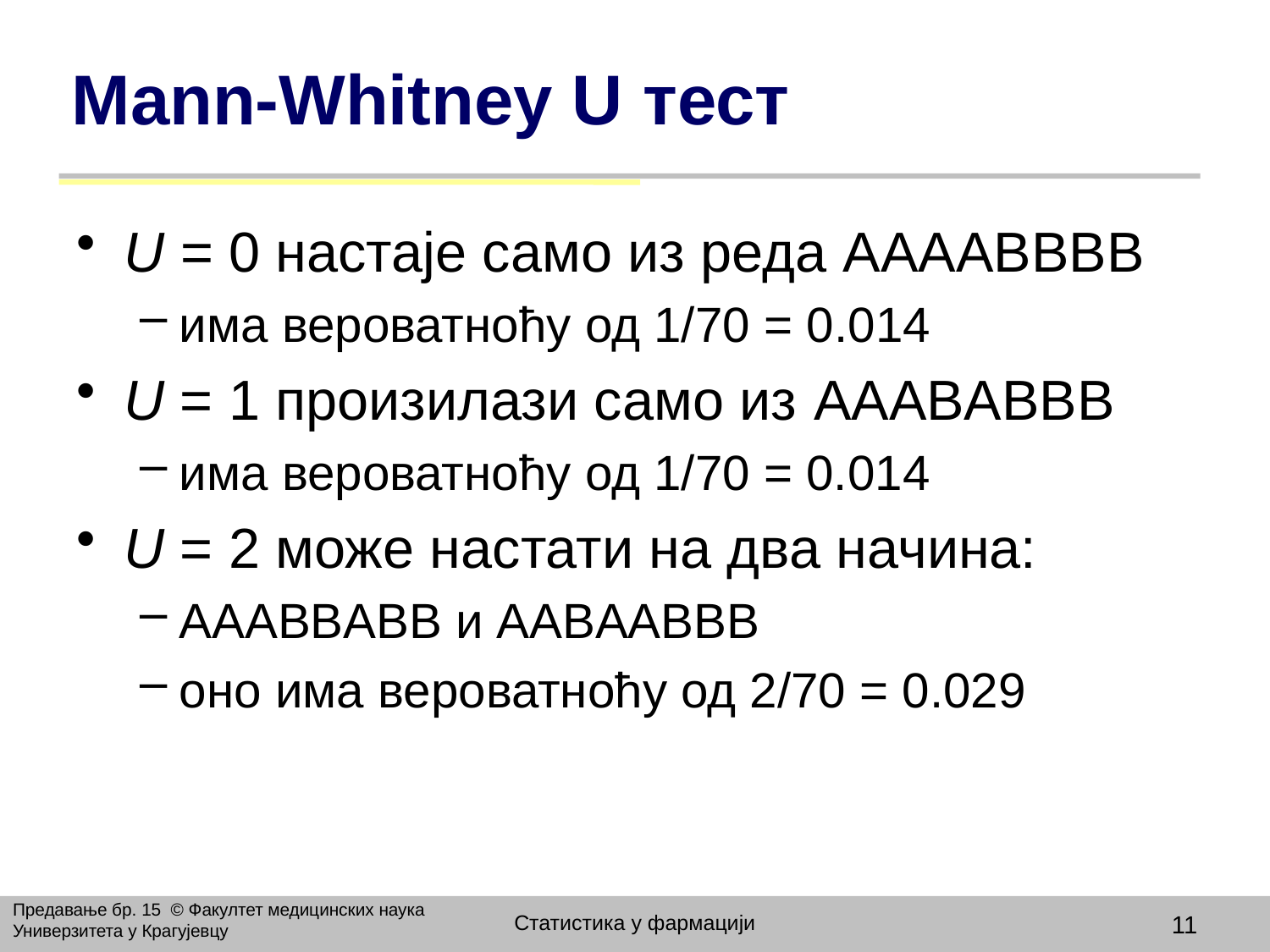

# Мann-Whitney U тест
U = 0 настаје само из реда ААААBBBB
има вероватноћу од 1/70 = 0.014
U = 1 произилази само из АААBАBBB
има вероватноћу од 1/70 = 0.014
U = 2 може настати на два начина:
АААBBАBB и ААBААBBB
оно има вероватноћу од 2/70 = 0.029
Предавање бр. 15  © Факултет медицинских наука Универзитета у Крагујевцу
Статистика у фармацији
11